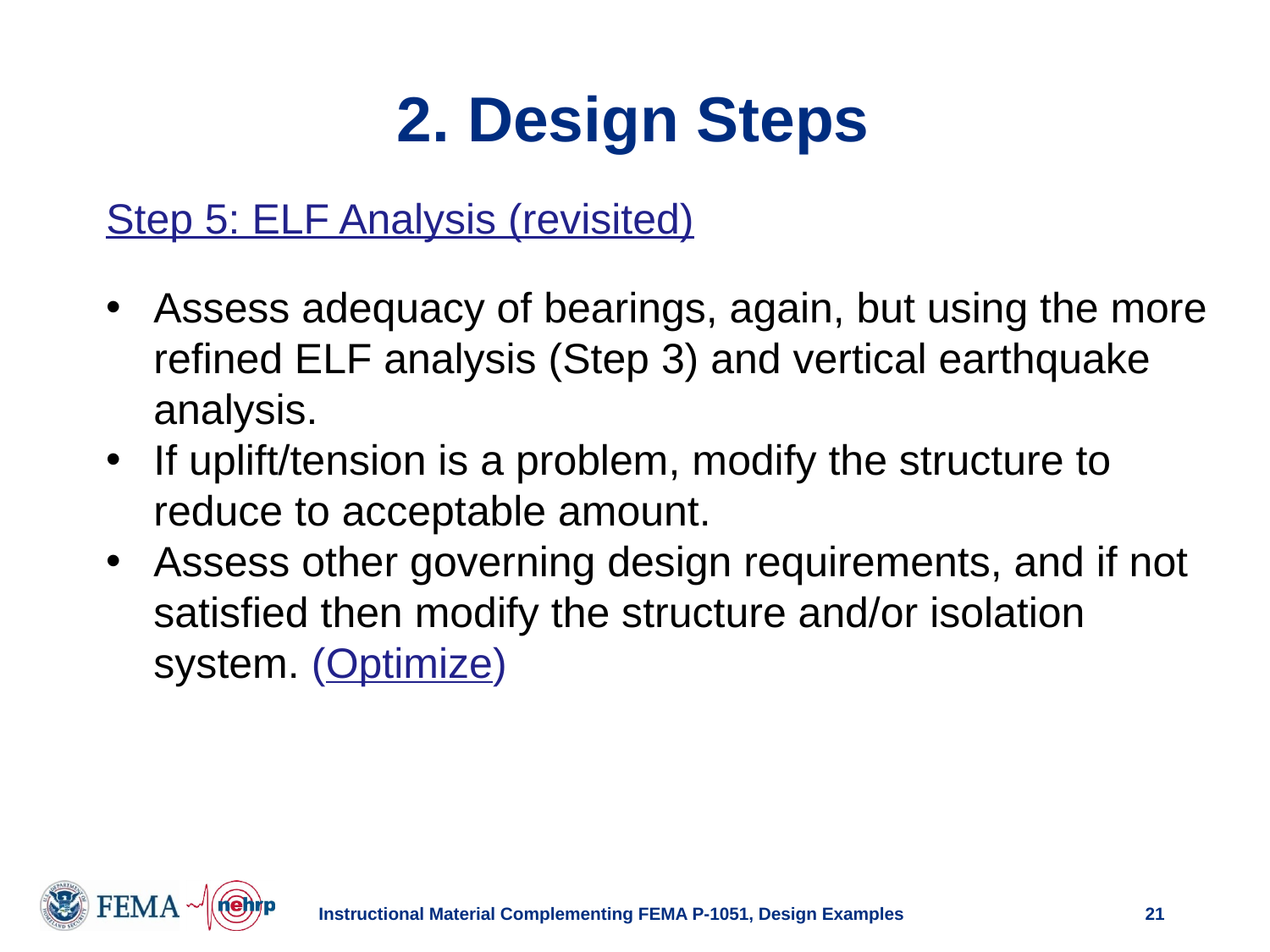

# 2. Design Steps
Step 5: ELF Analysis (revisited)
Assess adequacy of bearings, again, but using the more refined ELF analysis (Step 3) and vertical earthquake analysis.
If uplift/tension is a problem, modify the structure to reduce to acceptable amount.
Assess other governing design requirements, and if not satisfied then modify the structure and/or isolation system. (Optimize)

Instructional Material Complementing FEMA P-1051, Design Examples
21